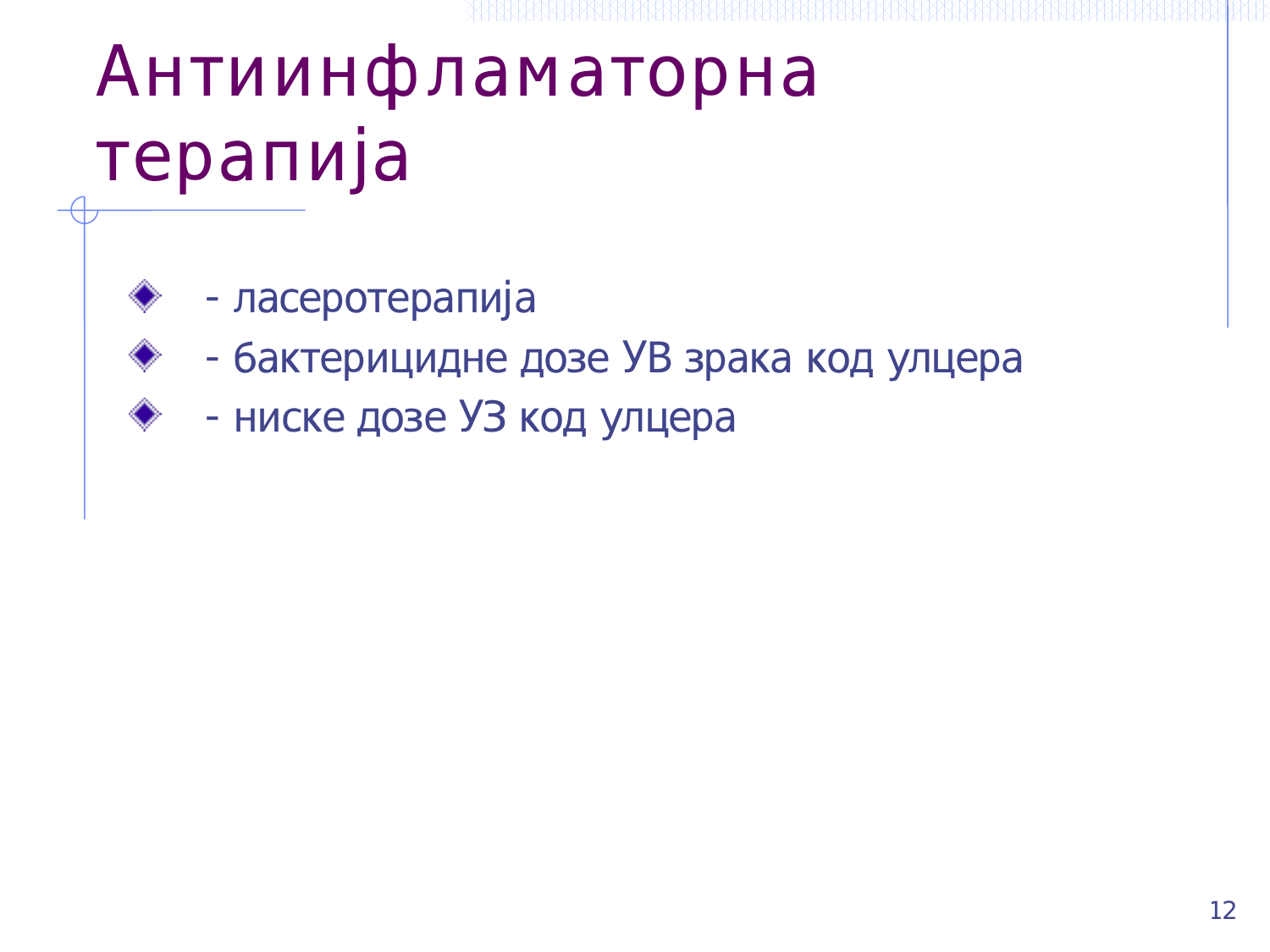

# Антиинфламаторна терапија
 - ласеротерапија
 - бактерицидне дозе УВ зрака код улцера
 - ниске дозе УЗ код улцера

12